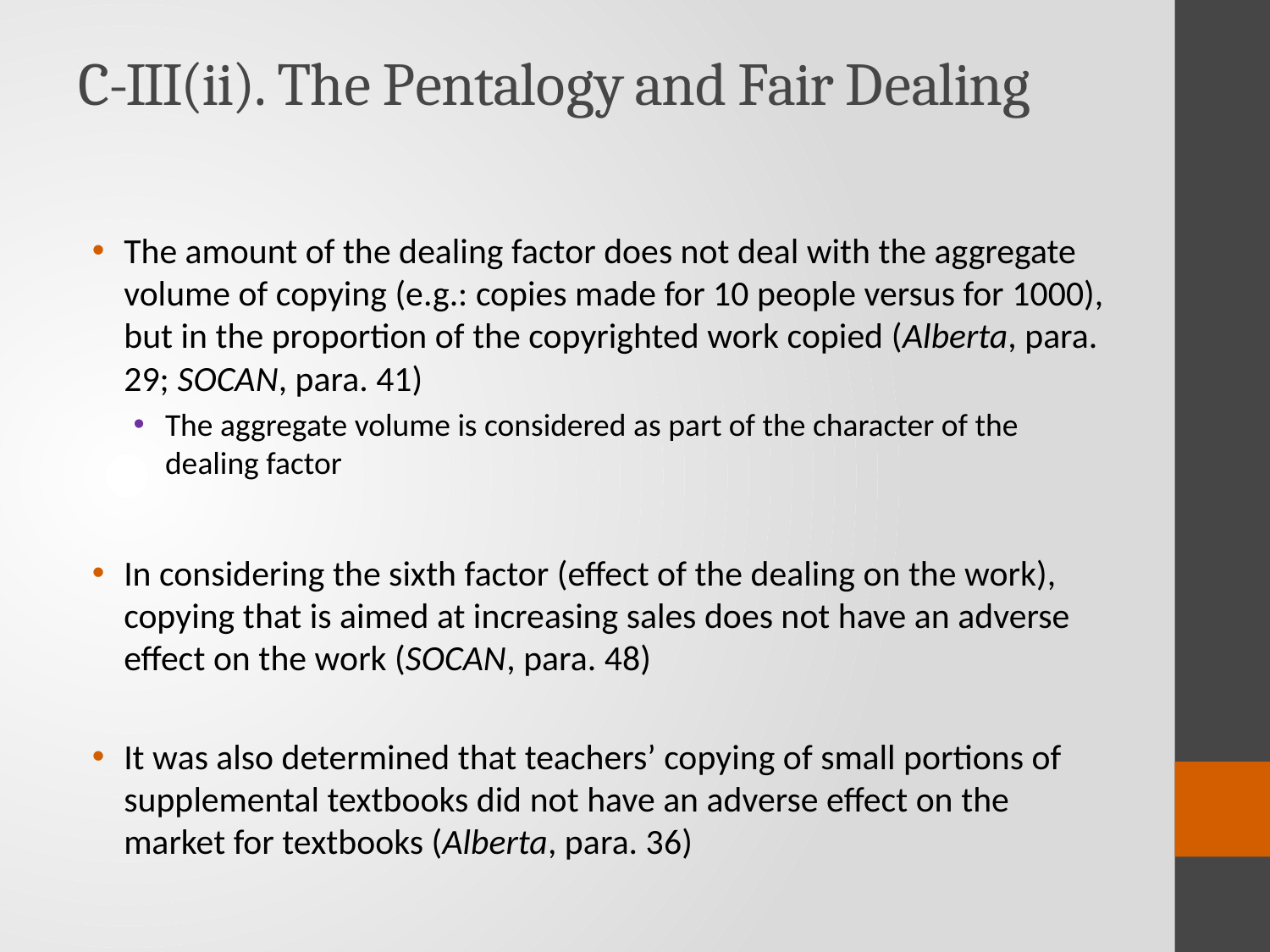

# C-III(ii). The Pentalogy and Fair Dealing
The amount of the dealing factor does not deal with the aggregate volume of copying (e.g.: copies made for 10 people versus for 1000), but in the proportion of the copyrighted work copied (Alberta, para. 29; SOCAN, para. 41)
The aggregate volume is considered as part of the character of the dealing factor

In considering the sixth factor (effect of the dealing on the work), copying that is aimed at increasing sales does not have an adverse effect on the work (SOCAN, para. 48)

It was also determined that teachers’ copying of small portions of supplemental textbooks did not have an adverse effect on the market for textbooks (Alberta, para. 36)